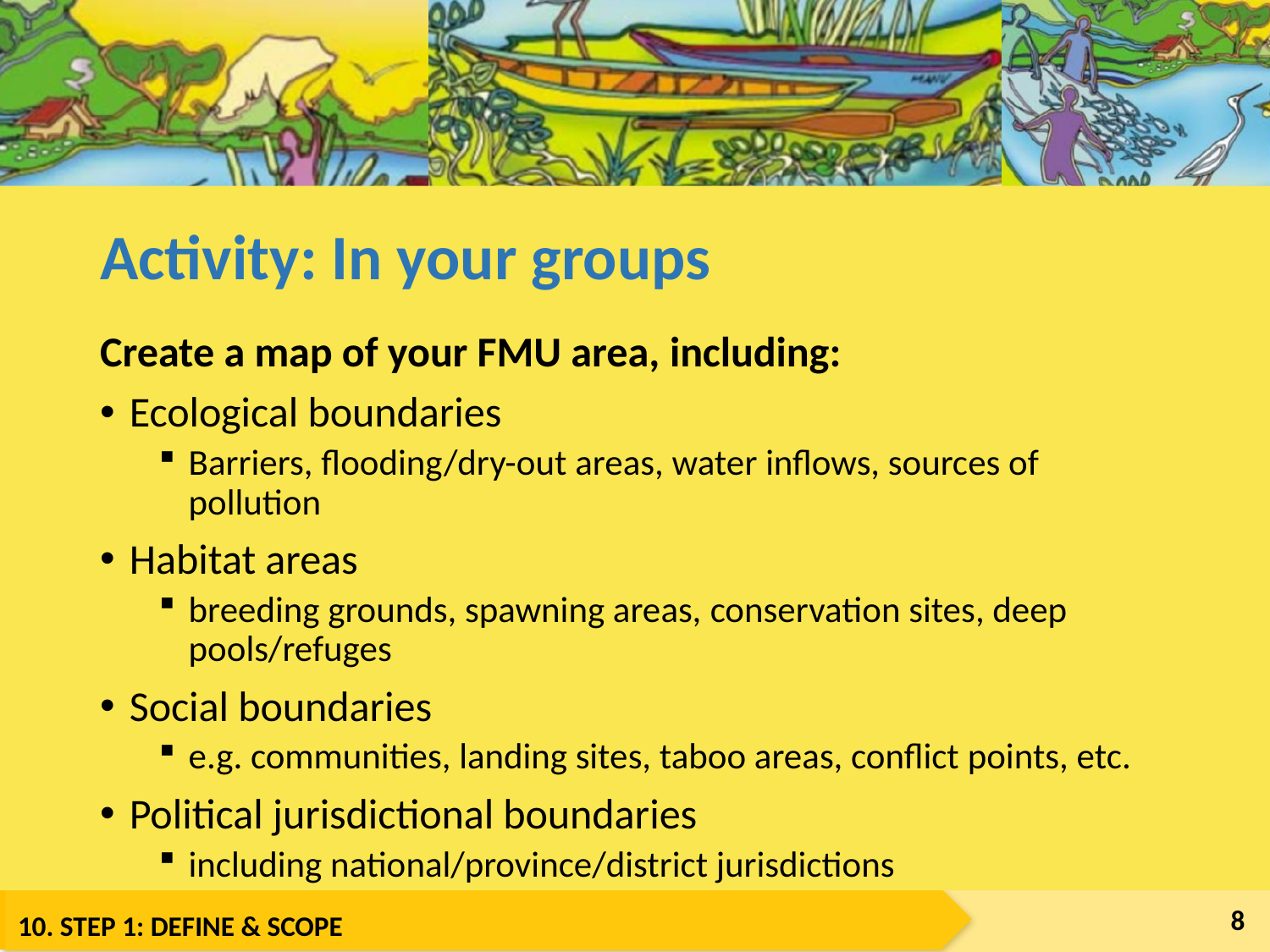

# Activity: In your groups
Create a map of your FMU area, including:
Ecological boundaries
Barriers, flooding/dry-out areas, water inflows, sources of pollution
Habitat areas
breeding grounds, spawning areas, conservation sites, deep pools/refuges
Social boundaries
e.g. communities, landing sites, taboo areas, conflict points, etc.
Political jurisdictional boundaries
including national/province/district jurisdictions

8